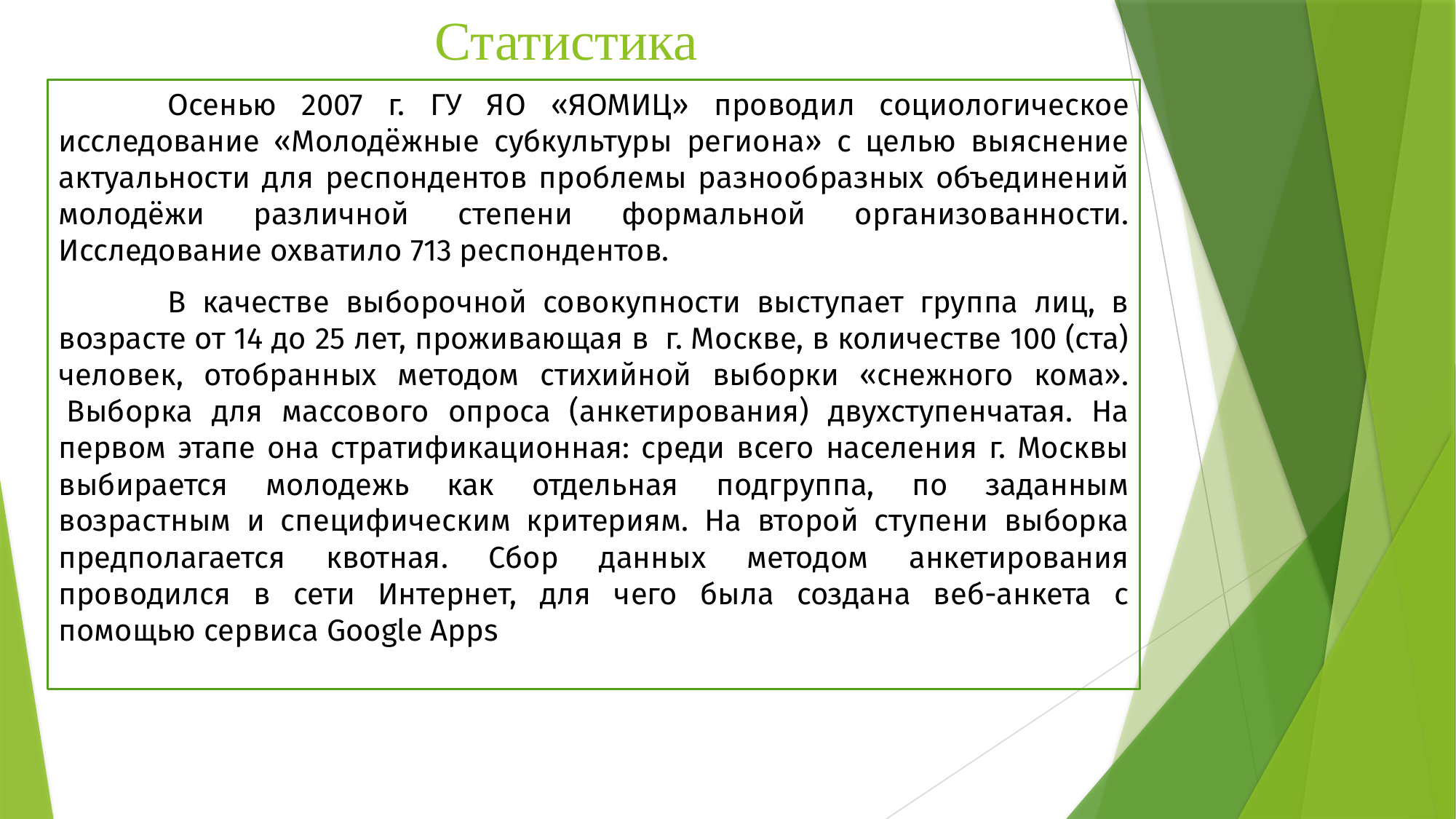

# Статистика
	Осенью 2007 г. ГУ ЯО «ЯОМИЦ» проводил социологическое исследование «Молодёжные субкультуры региона» с целью выяснение актуальности для респондентов проблемы разнообразных объединений молодёжи различной степени формальной организованности. Исследование охватило 713 респондентов.
	В качестве выборочной совокупности выступает группа лиц, в возрасте от 14 до 25 лет, проживающая в  г. Москве, в количестве 100 (ста) человек, отобранных методом стихийной выборки «снежного кома».  Выборка для массового опроса (анкетирования) двухступенчатая. На первом этапе она стратификационная: среди всего населения г. Москвы выбирается молодежь как отдельная подгруппа, по заданным возрастным и специфическим критериям. На второй ступени выборка предполагается квотная. Сбор данных методом анкетирования проводился в сети Интернет, для чего была создана веб-анкета с помощью сервиса Google Apps